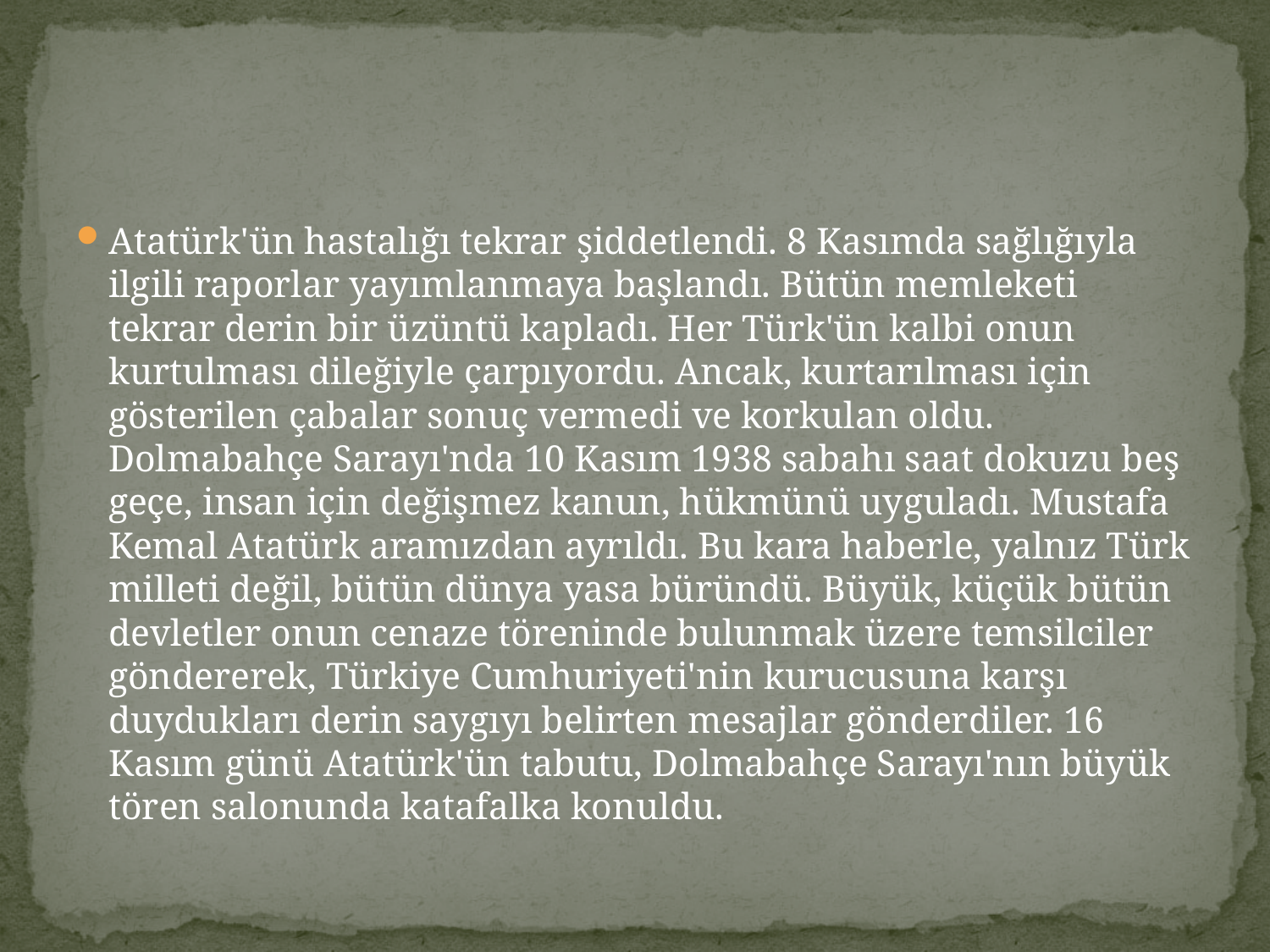

#
Atatürk'ün hastalığı tekrar şiddetlendi. 8 Kasımda sağlığıyla ilgili raporlar yayımlanmaya başlandı. Bütün memleketi tekrar derin bir üzüntü kapladı. Her Türk'ün kalbi onun kurtulması dileğiyle çarpıyordu. Ancak, kurtarılması için gösterilen çabalar sonuç vermedi ve korkulan oldu. Dolmabahçe Sarayı'nda 10 Kasım 1938 sabahı saat dokuzu beş geçe, insan için değişmez kanun, hükmünü uyguladı. Mustafa Kemal Atatürk aramızdan ayrıldı. Bu kara haberle, yalnız Türk milleti değil, bütün dünya yasa büründü. Büyük, küçük bütün devletler onun cenaze töreninde bulunmak üzere temsilciler göndererek, Türkiye Cumhuriyeti'nin kurucusuna karşı duydukları derin saygıyı belirten mesajlar gönderdiler. 16 Kasım günü Atatürk'ün tabutu, Dolmabahçe Sarayı'nın büyük tören salonunda katafalka konuldu.